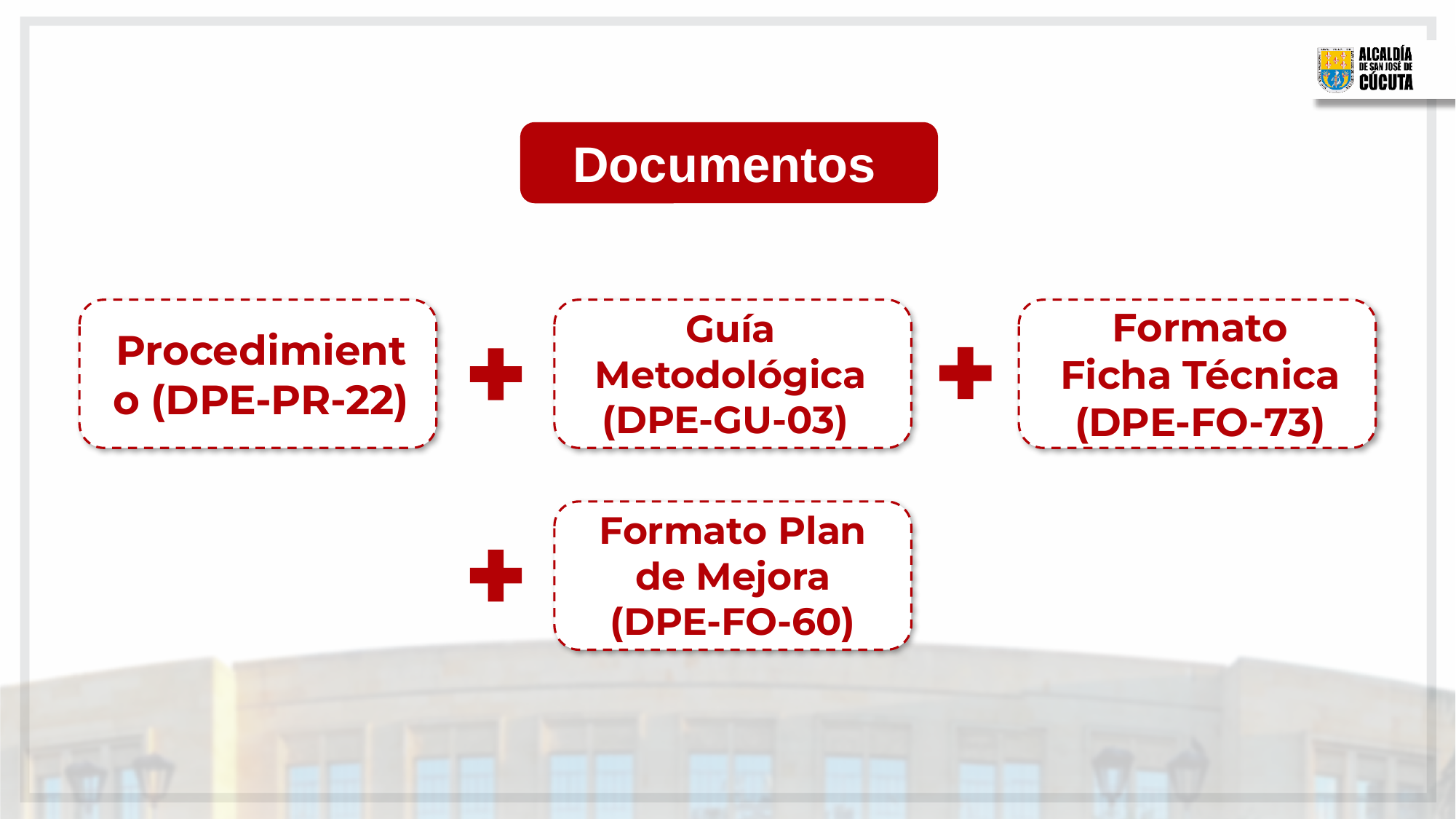

Documentos
Formato Ficha Técnica (DPE-FO-73)
Guía Metodológica (DPE-GU-03)

Procedimiento (DPE-PR-22)

Formato Plan de Mejora (DPE-FO-60)